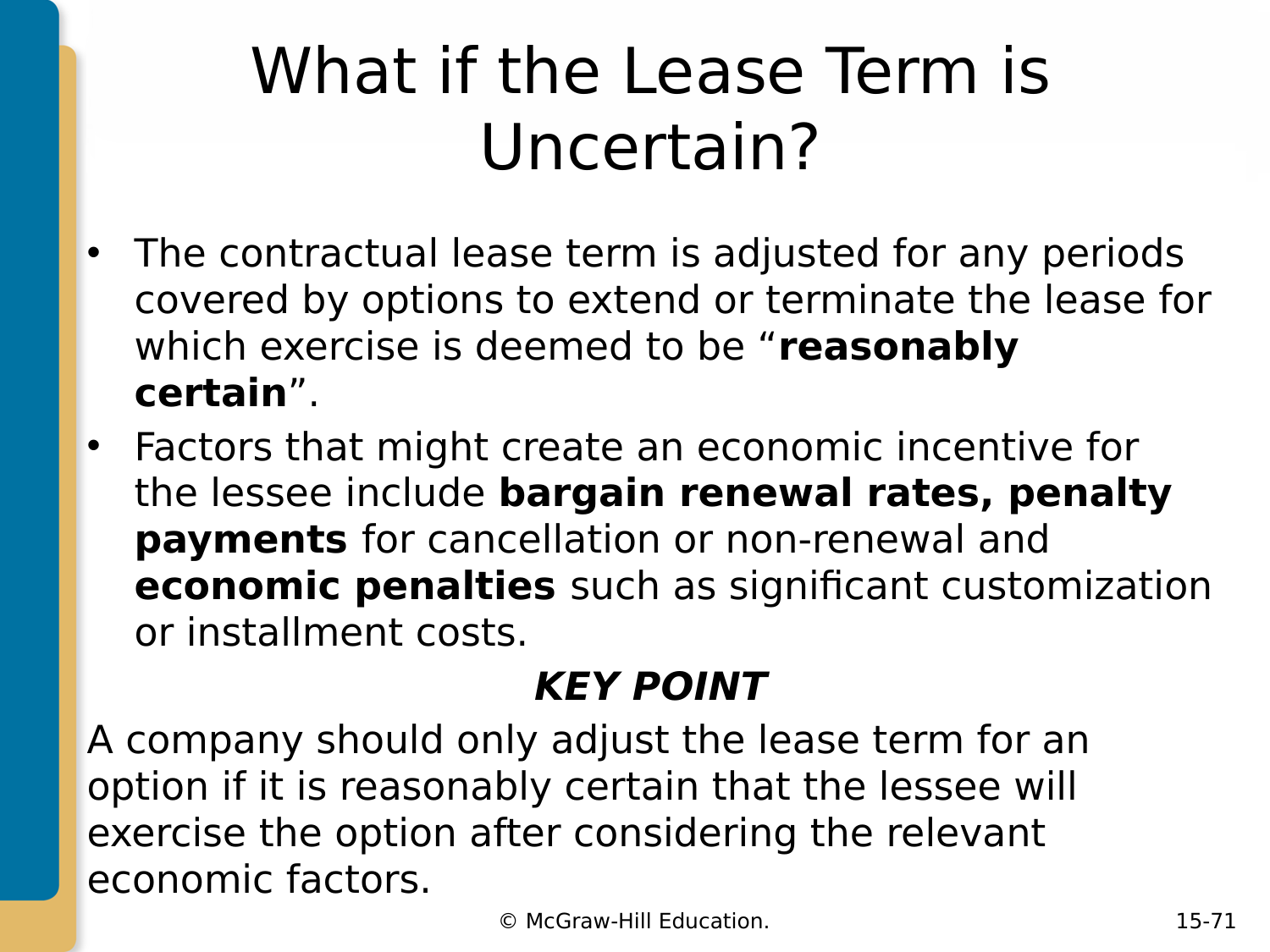

# What if the Lease Term is Uncertain?
The contractual lease term is adjusted for any periods covered by options to extend or terminate the lease for which exercise is deemed to be “reasonably certain”.
Factors that might create an economic incentive for the lessee include bargain renewal rates, penalty payments for cancellation or non-renewal and economic penalties such as significant customization or installment costs.
KEY POINT
A company should only adjust the lease term for an option if it is reasonably certain that the lessee will exercise the option after considering the relevant economic factors.